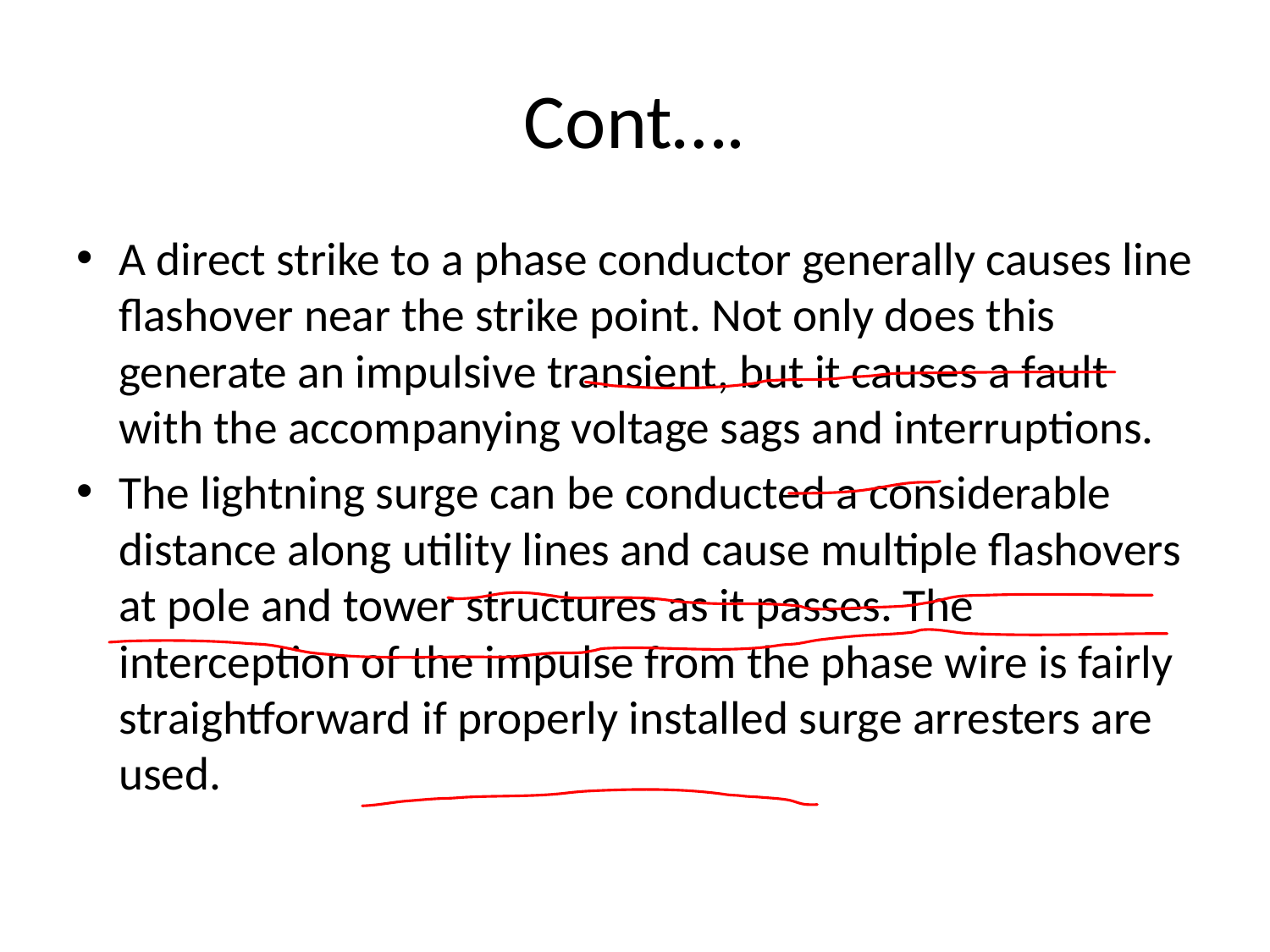

# Cont….
A direct strike to a phase conductor generally causes line flashover near the strike point. Not only does this generate an impulsive transient, but it causes a fault with the accompanying voltage sags and interruptions.
The lightning surge can be conducted a considerable distance along utility lines and cause multiple flashovers at pole and tower structures as it passes. The interception of the impulse from the phase wire is fairly straightforward if properly installed surge arresters are used.